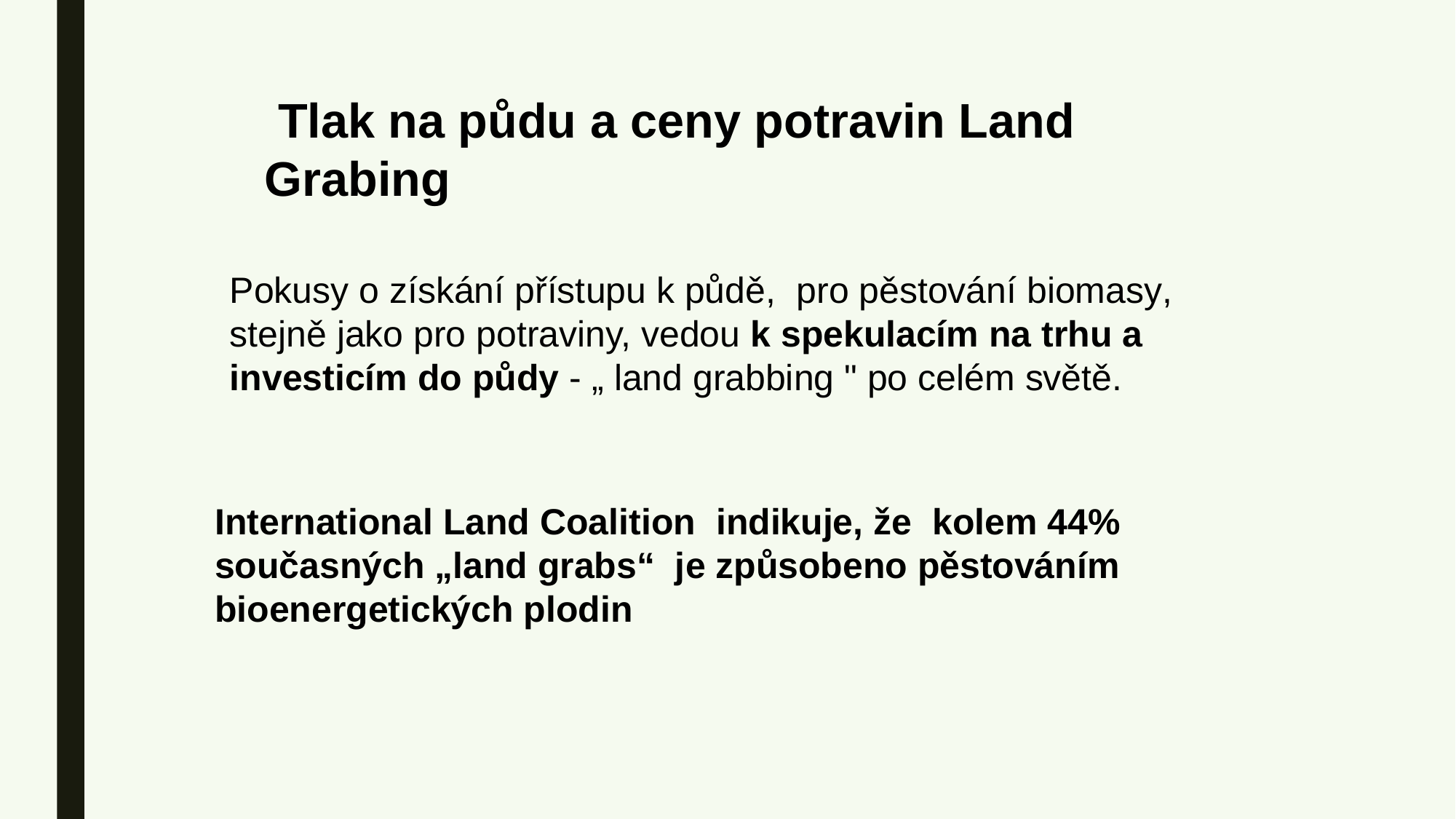

Tlak na půdu a ceny potravin Land Grabing
Pokusy o získání přístupu k půdě,  pro pěstování biomasy, stejně jako pro potraviny, vedou k spekulacím na trhu a investicím do půdy - „ land grabbing " po celém světě.

International Land Coalition  indikuje, že  kolem 44%  současných „land grabs“  je způsobeno pěstováním bioenergetických plodin